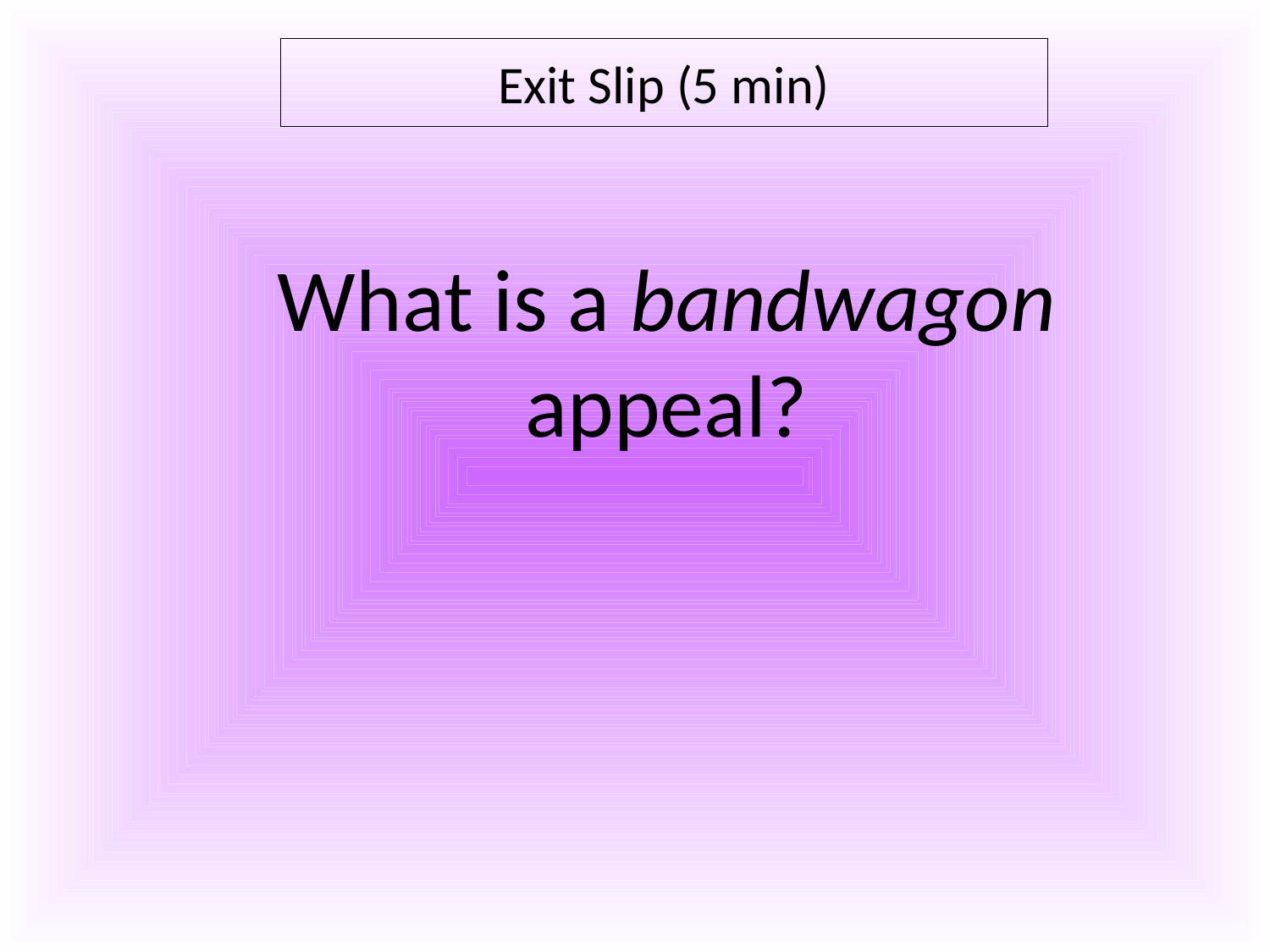

Exit Slip (5 min)
What is a bandwagon appeal?